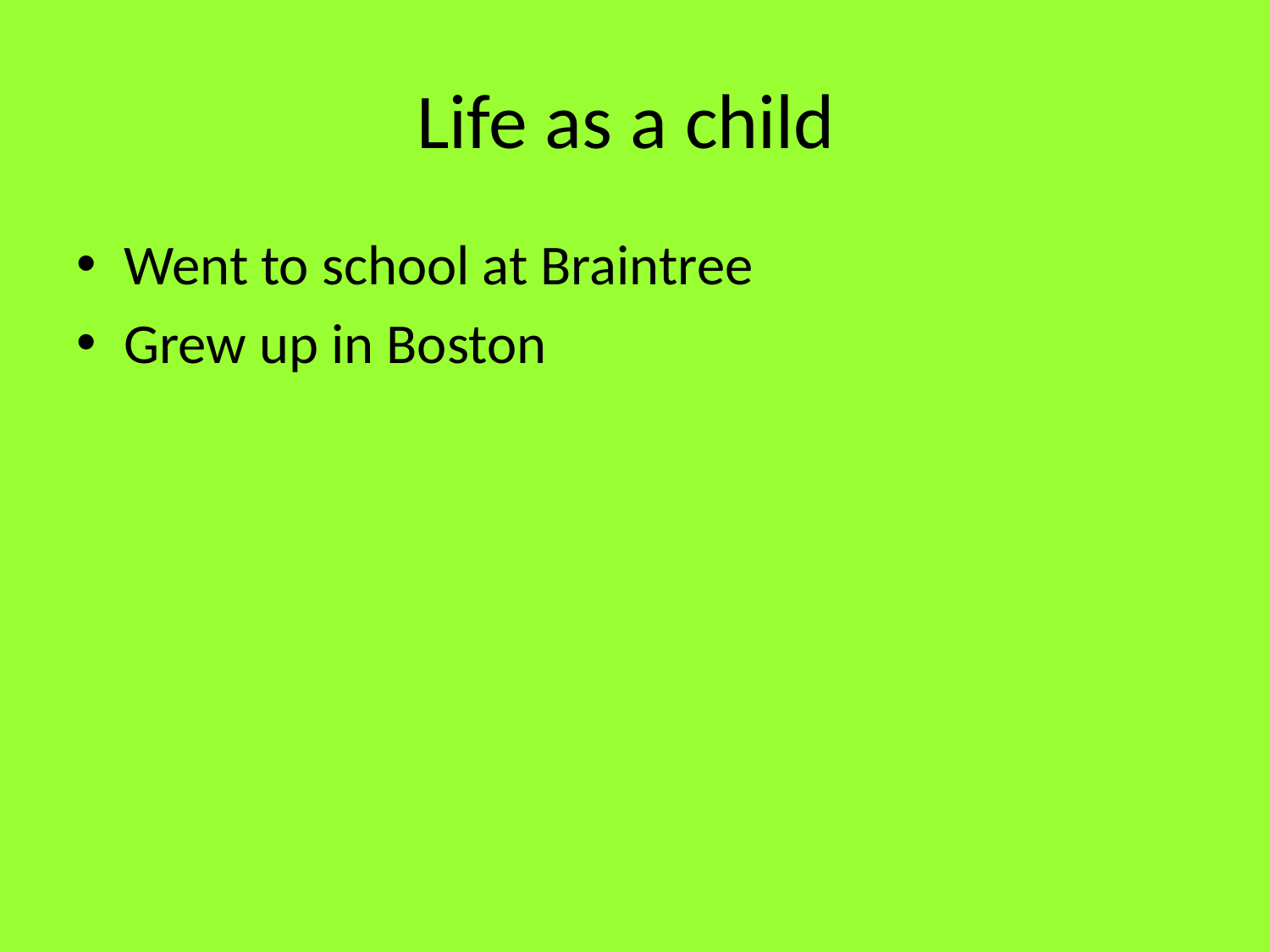

# Life as a child
Went to school at Braintree
Grew up in Boston